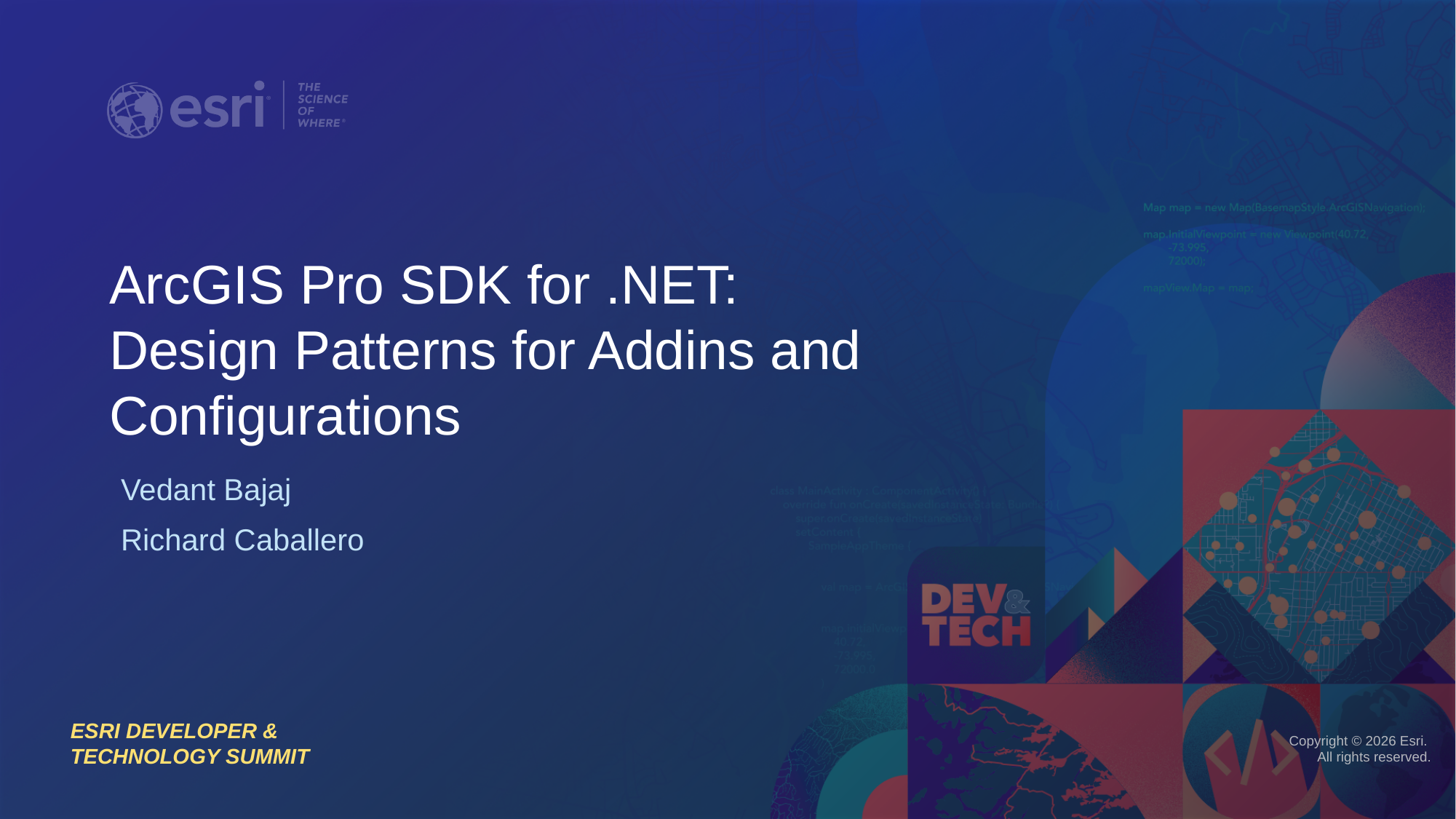

# ArcGIS Pro SDK for .NET: Design Patterns for Addins and Configurations
Vedant Bajaj
Richard Caballero